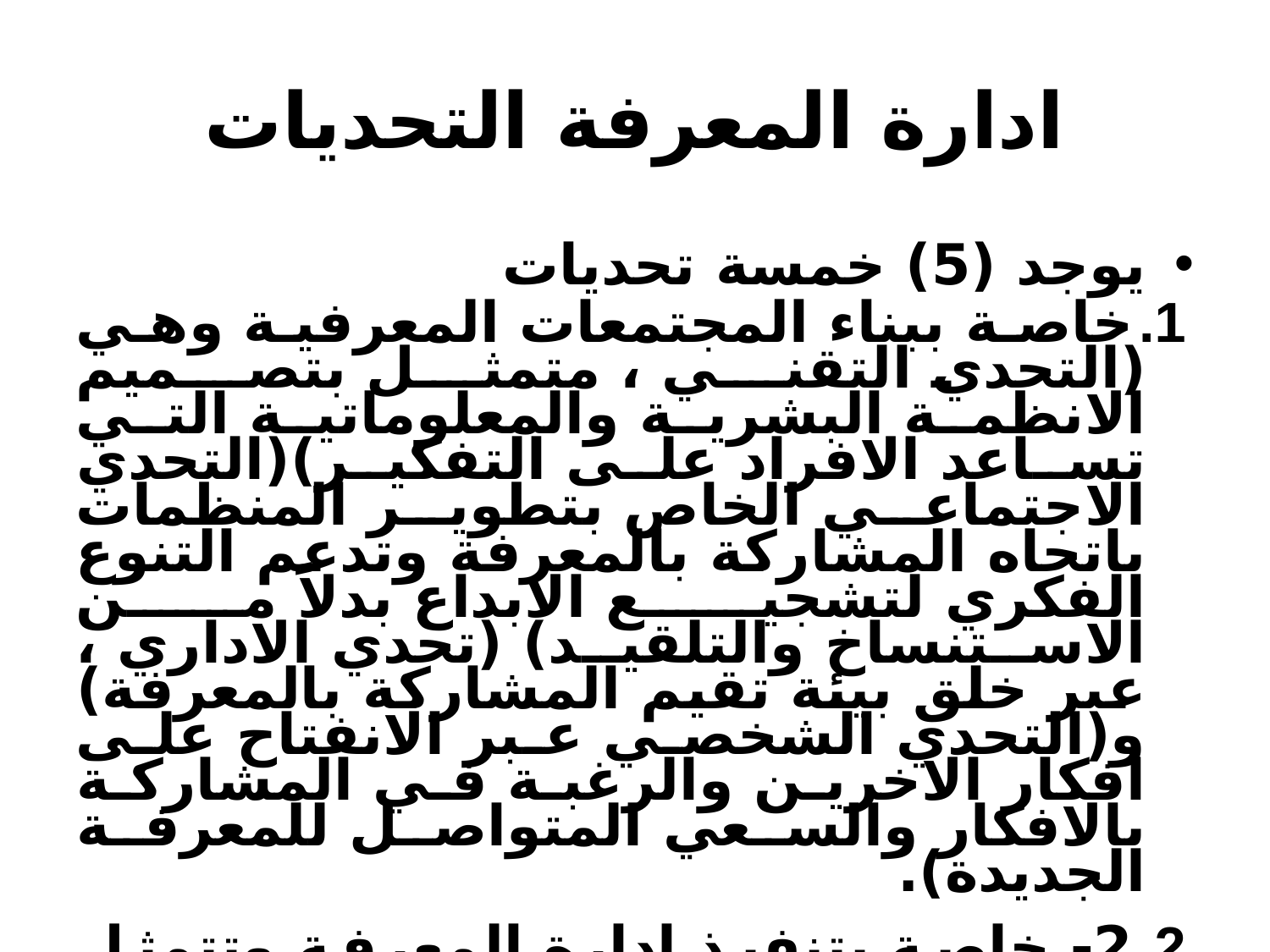

# ادارة المعرفة التحديات
يوجد (5) خمسة تحديات
خاصة ببناء المجتمعات المعرفية وهي (التحدي التقني ، متمثل بتصميم الانظمة البشرية والمعلوماتية التي تساعد الافراد على التفكير)(التحدي الاجتماعي الخاص بتطوير المنظمات باتجاه المشاركة بالمعرفة وتدعم التنوع الفكري لتشجيع الابداع بدلاً من الاستنساخ والتلقيد) (تحدي الاداري ، عبر خلق بيئة تقيم المشاركة بالمعرفة) و(التحدي الشخصي عبر الانفتاح على افكار الاخرين والرغبة في المشاركة بالافكار والسعي المتواصل للمعرفة الجديدة).
2- خاصة بتنفيذ ادارة المعرفة وتتمثل في